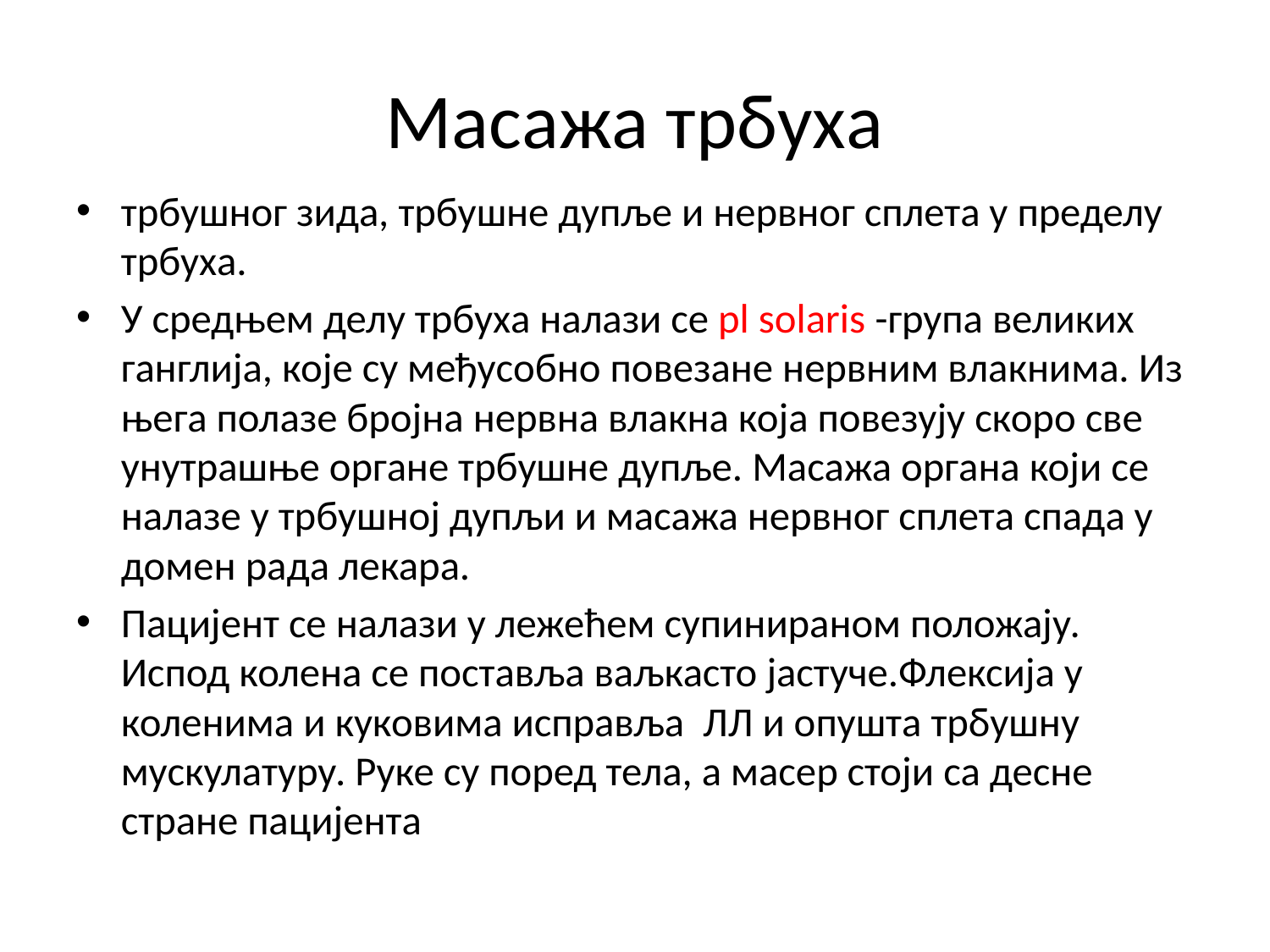

# Масажа трбуха
трбушног зида, трбушне дупље и нервног сплета у пределу трбуха.
У средњем делу трбуха налази се pl solaris -група великих ганглија, које су међусобно повезане нервним влакнима. Из њега полазе бројна нервна влакна која повезују скоро све унутрашње органе трбушне дупље. Масажа органа који се налазе у трбушној дупљи и масажа нервног сплета спада у домен рада лекара.
Пацијент се налази у лежећем супинираном положају. Испод колена се поставља ваљкасто јастуче.Флексија у коленима и куковима исправља  ЛЛ и опушта трбушну мускулатуру. Руке су поред тела, а масер стоји са десне стране пацијента